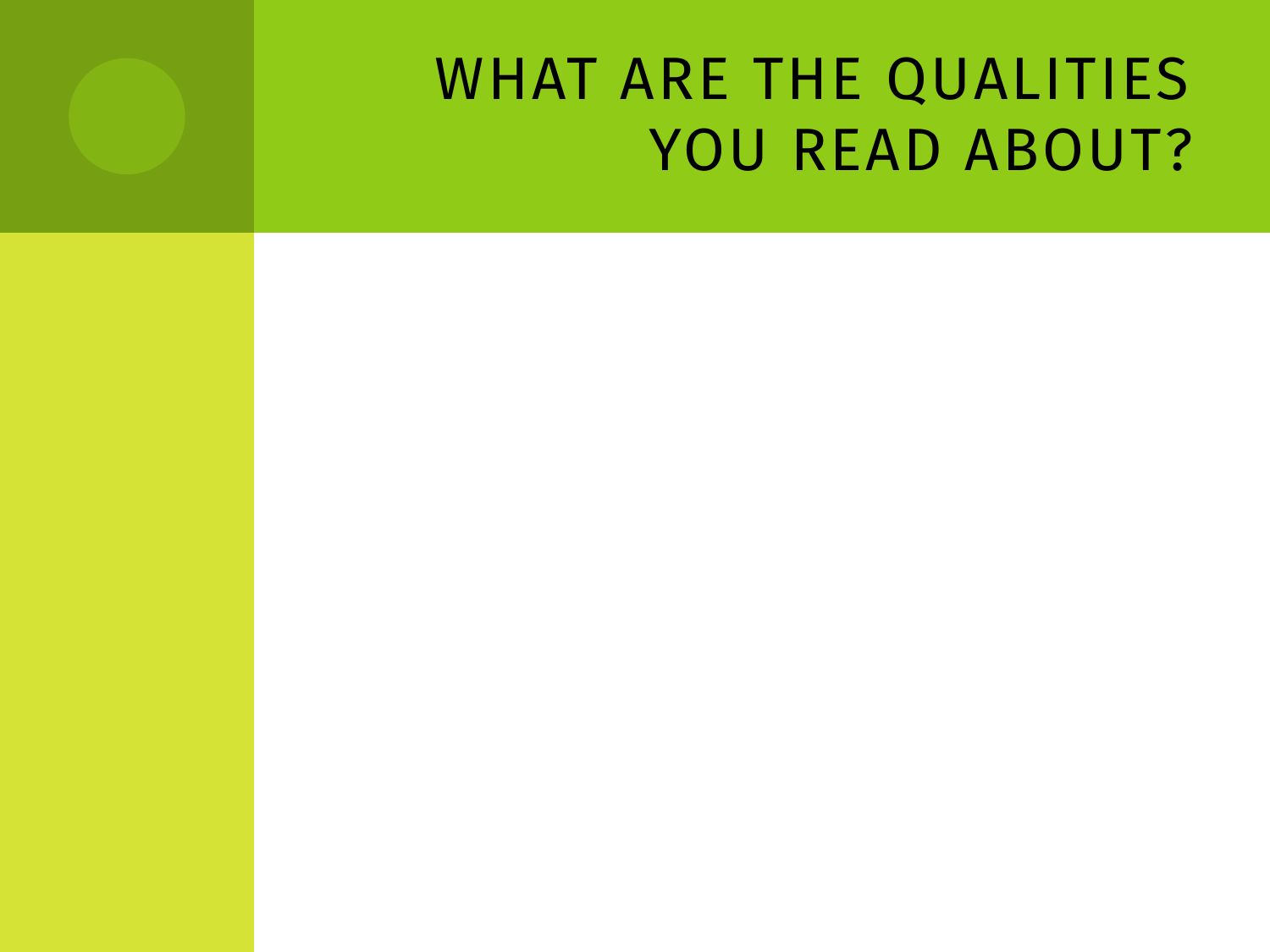

# What are the Qualities You Read about?